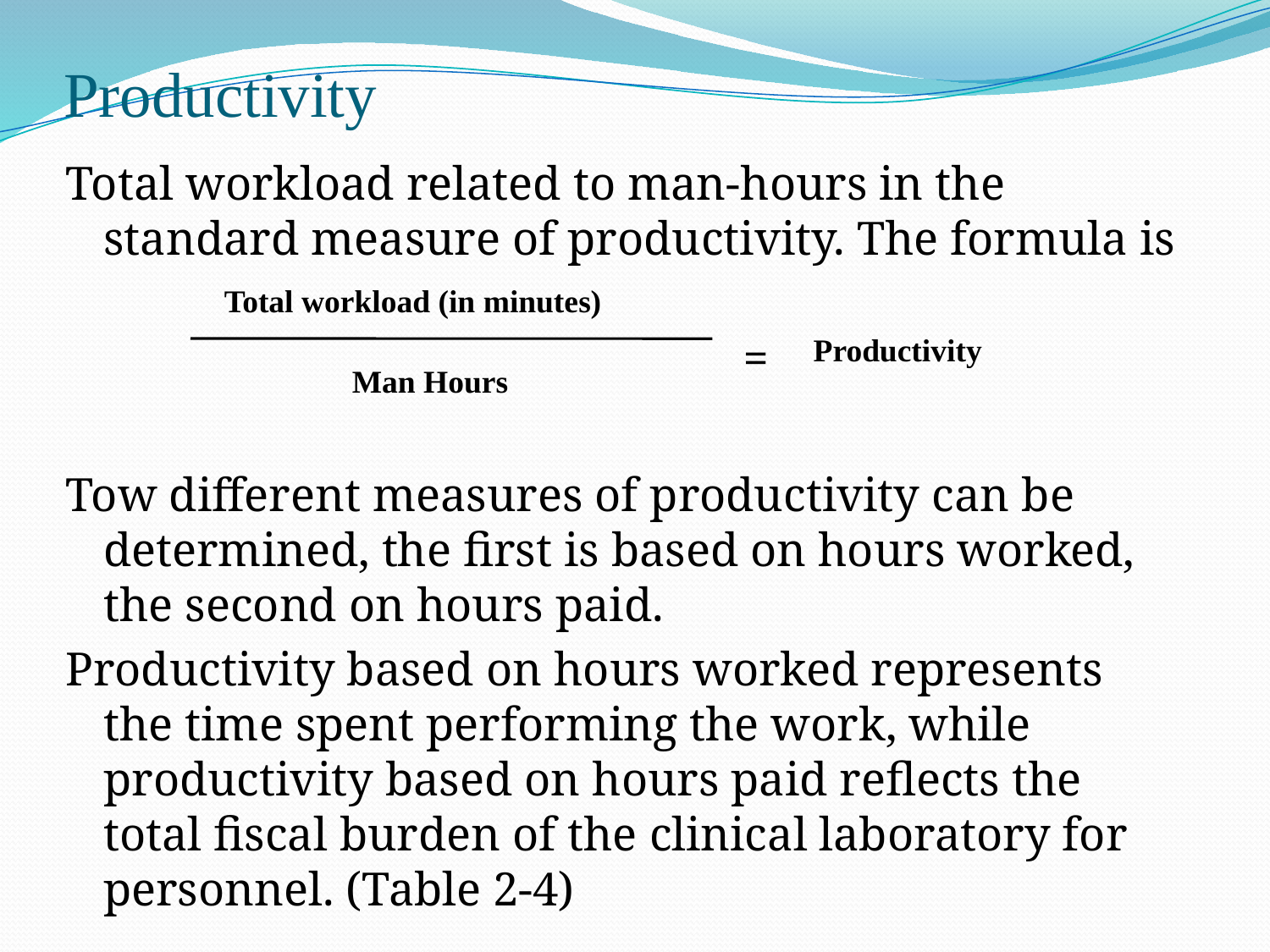

# Productivity
Total workload related to man-hours in the standard measure of productivity. The formula is

Tow different measures of productivity can be determined, the first is based on hours worked, the second on hours paid.
Productivity based on hours worked represents the time spent performing the work, while productivity based on hours paid reflects the total fiscal burden of the clinical laboratory for personnel. (Table 2-4)

Total workload (in minutes)
=
Productivity

Man Hours